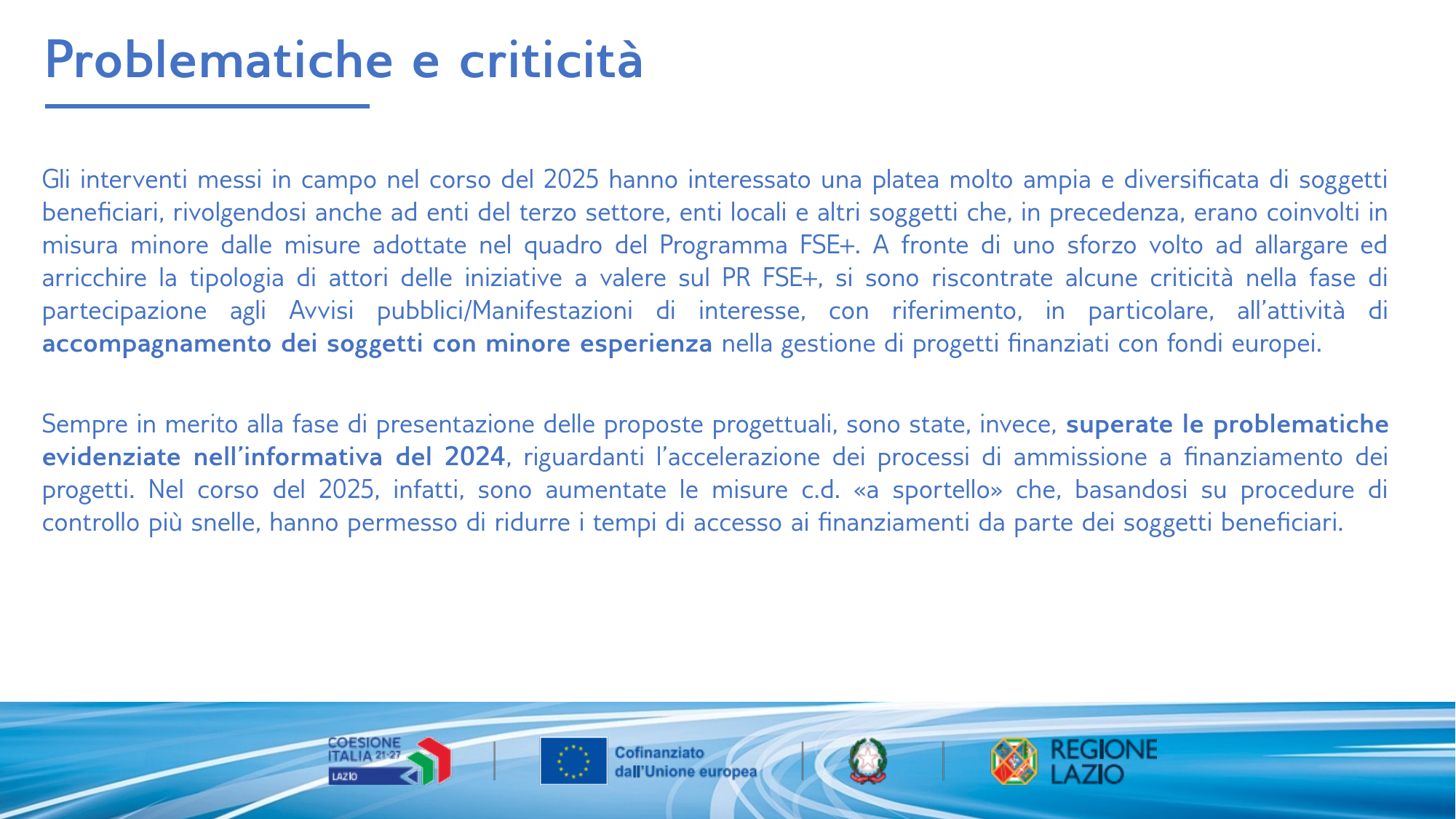

Problematiche e criticità
Gli interventi messi in campo nel corso del 2025 hanno interessato una platea molto ampia e diversificata di soggetti beneficiari, rivolgendosi anche ad enti del terzo settore, enti locali e altri soggetti che, in precedenza, erano coinvolti in misura minore dalle misure adottate nel quadro del Programma FSE+. A fronte di uno sforzo volto ad allargare ed arricchire la tipologia di attori delle iniziative a valere sul PR FSE+, si sono riscontrate alcune criticità nella fase di partecipazione agli Avvisi pubblici/Manifestazioni di interesse, con riferimento, in particolare, all’attività di accompagnamento dei soggetti con minore esperienza nella gestione di progetti finanziati con fondi europei.

Sempre in merito alla fase di presentazione delle proposte progettuali, sono state, invece, superate le problematiche evidenziate nell’informativa del 2024, riguardanti l’accelerazione dei processi di ammissione a finanziamento dei progetti. Nel corso del 2025, infatti, sono aumentate le misure c.d. «a sportello» che, basandosi su procedure di controllo più snelle, hanno permesso di ridurre i tempi di accesso ai finanziamenti da parte dei soggetti beneficiari.